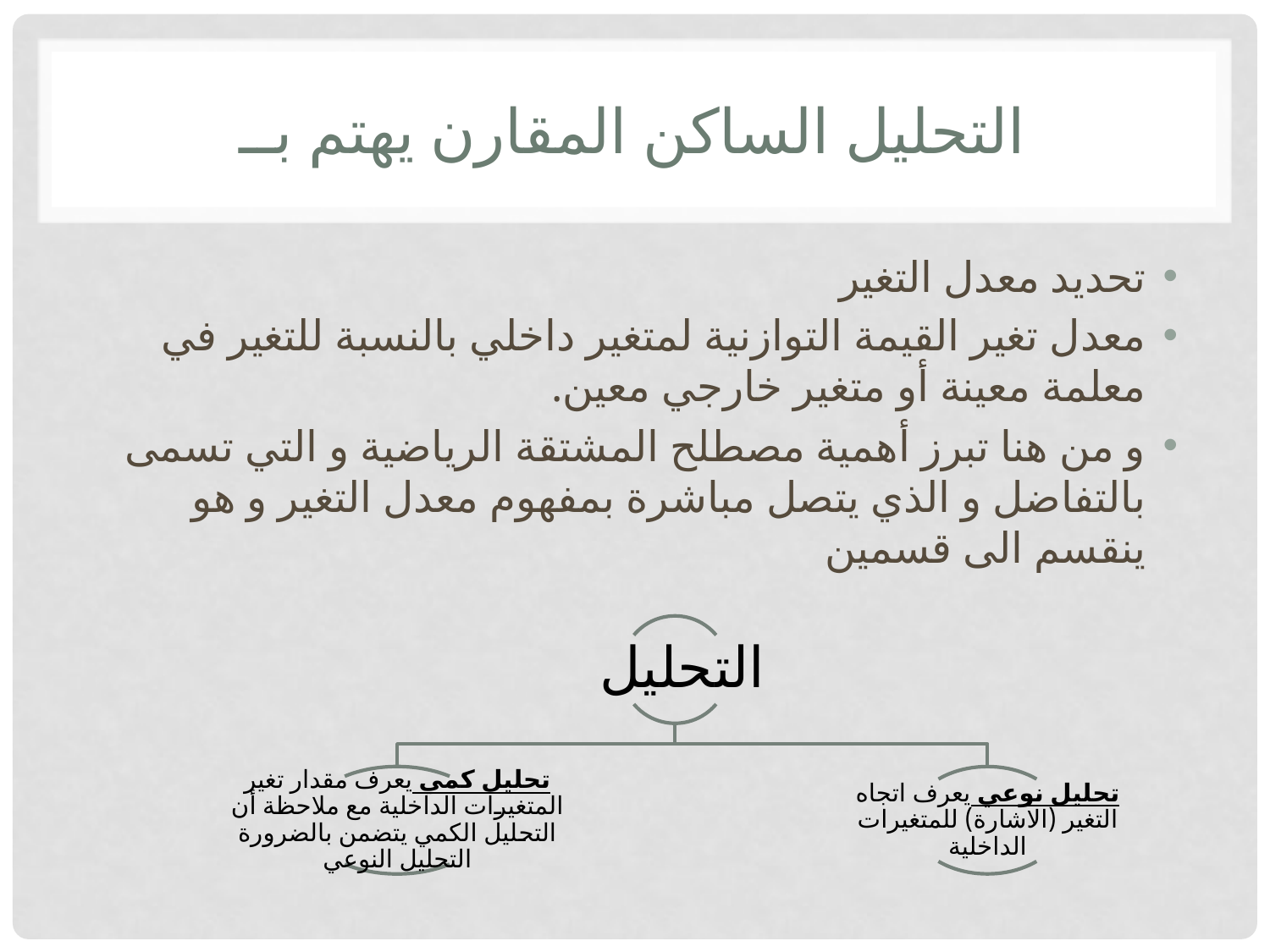

# التحليل الساكن المقارن يهتم بــ
تحديد معدل التغير
معدل تغير القيمة التوازنية لمتغير داخلي بالنسبة للتغير في معلمة معينة أو متغير خارجي معين.
و من هنا تبرز أهمية مصطلح المشتقة الرياضية و التي تسمى بالتفاضل و الذي يتصل مباشرة بمفهوم معدل التغير و هو ينقسم الى قسمين

التحليل
تحليل كمي يعرف مقدار تغير المتغيرات الداخلية مع ملاحظة أن التحليل الكمي يتضمن بالضرورة التحليل النوعي
تحليل نوعي يعرف اتجاه التغير (الاشارة) للمتغيرات الداخلية